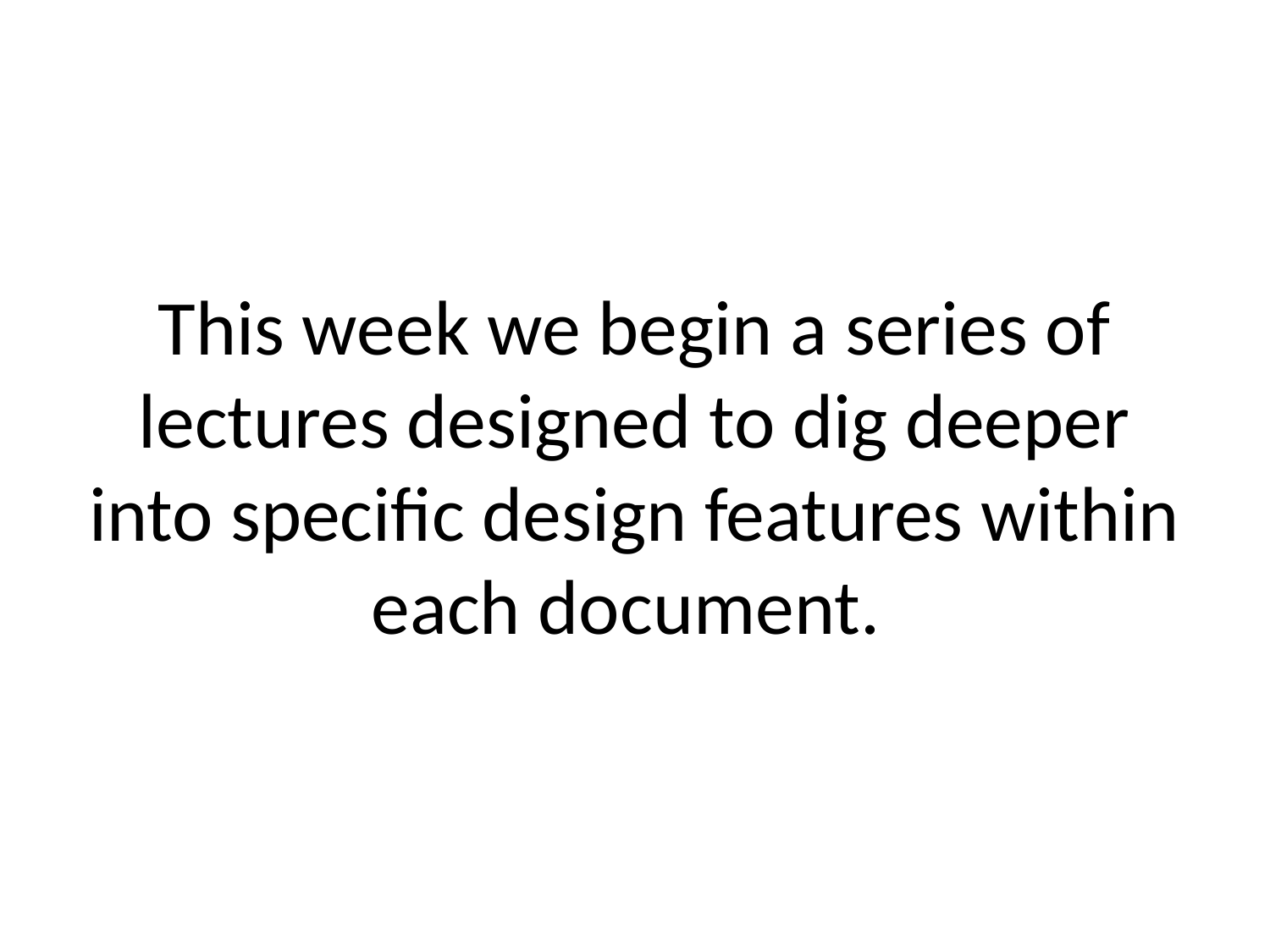

# This week we begin a series of lectures designed to dig deeper into specific design features within each document.